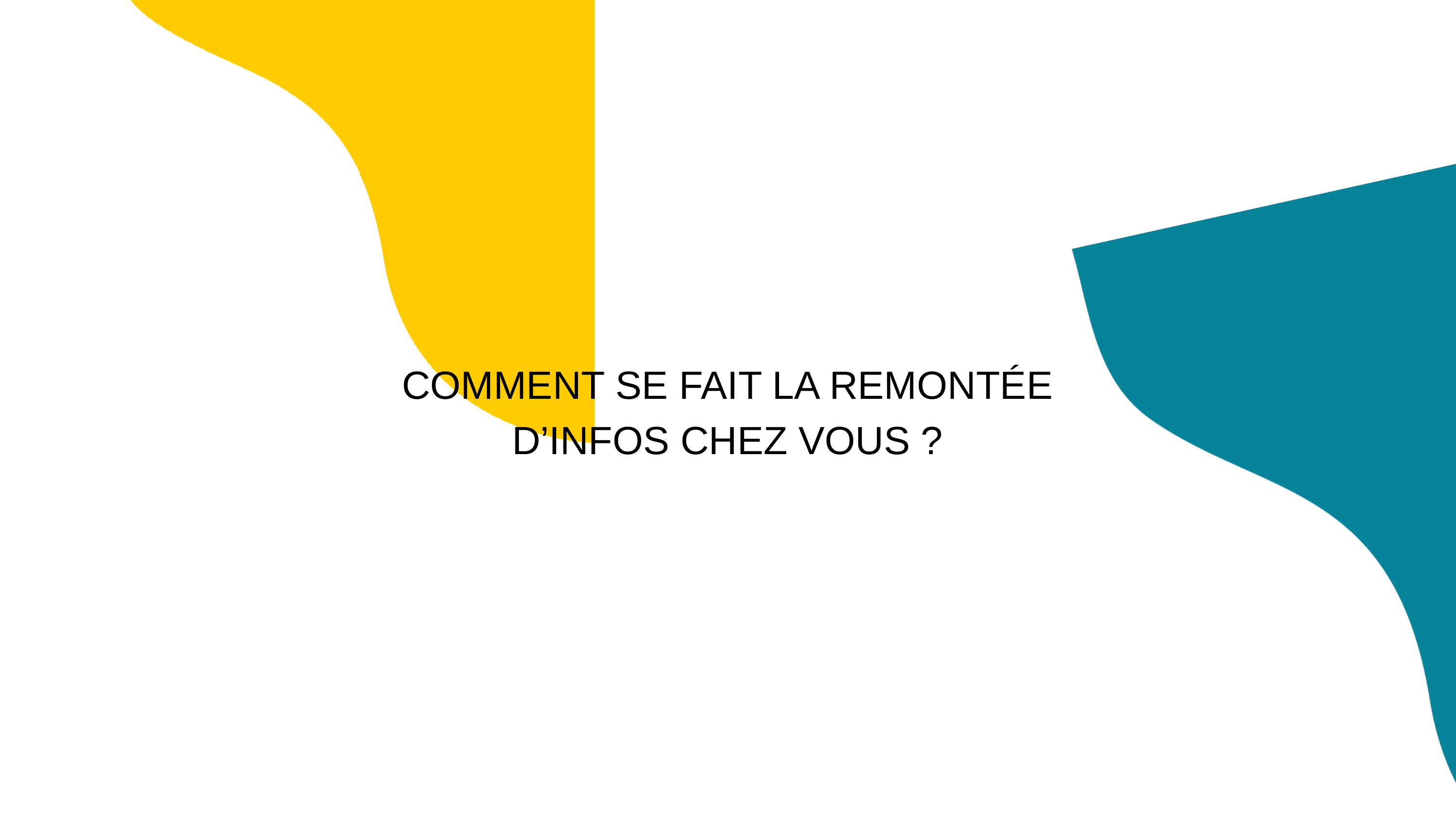

COMMENT SE FAIT LA REMONTÉE D’INFOS CHEZ VOUS ?